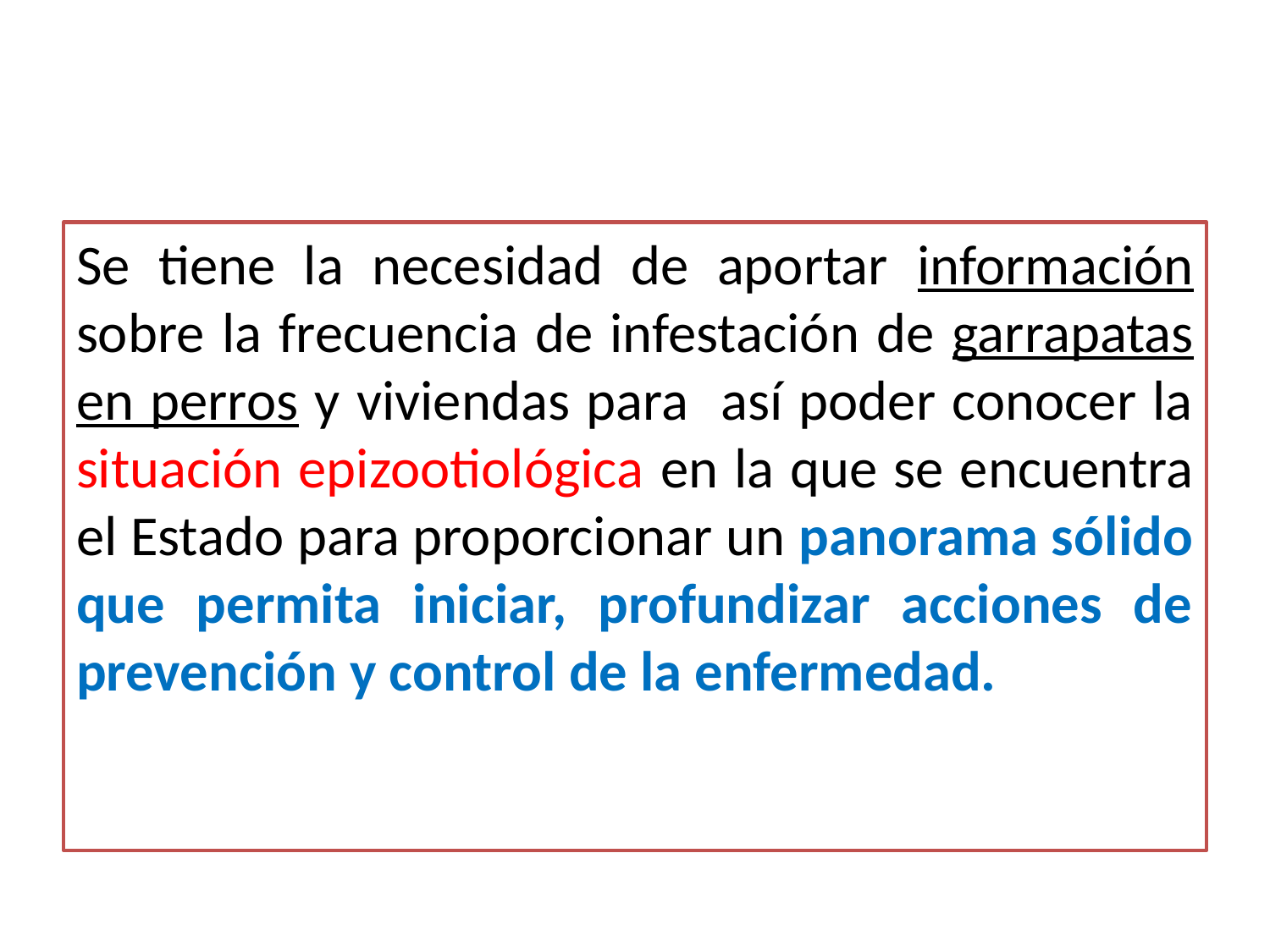

Se tiene la necesidad de aportar información sobre la frecuencia de infestación de garrapatas en perros y viviendas para  así poder conocer la situación epizootiológica en la que se encuentra el Estado para proporcionar un panorama sólido que permita iniciar, profundizar acciones de prevención y control de la enfermedad.